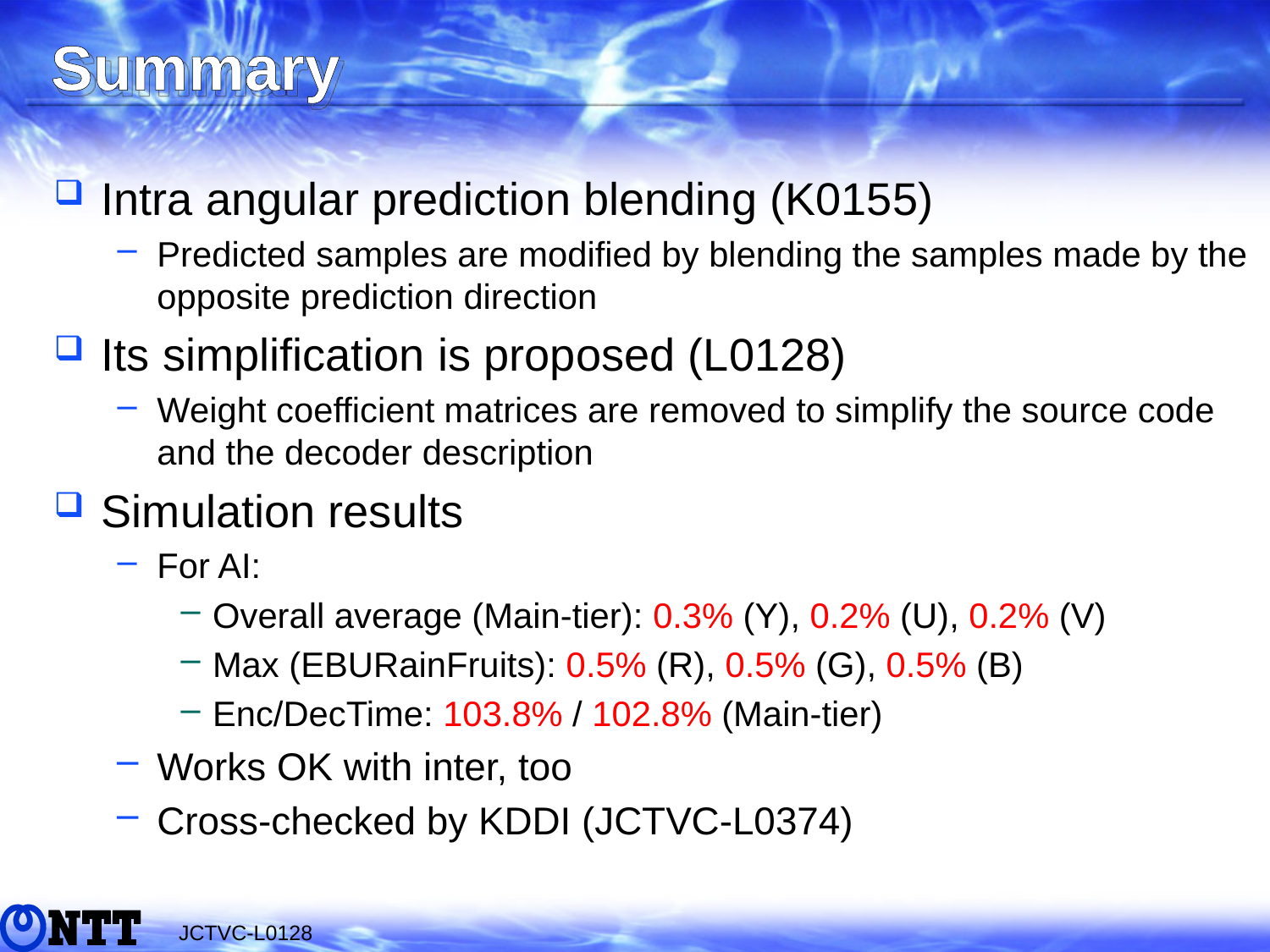

# Summary
Intra angular prediction blending (K0155)
Predicted samples are modified by blending the samples made by the opposite prediction direction
Its simplification is proposed (L0128)
Weight coefficient matrices are removed to simplify the source code and the decoder description
Simulation results
For AI:
Overall average (Main-tier): 0.3% (Y), 0.2% (U), 0.2% (V)
Max (EBURainFruits): 0.5% (R), 0.5% (G), 0.5% (B)
Enc/DecTime: 103.8% / 102.8% (Main-tier)
Works OK with inter, too
Cross-checked by KDDI (JCTVC-L0374)